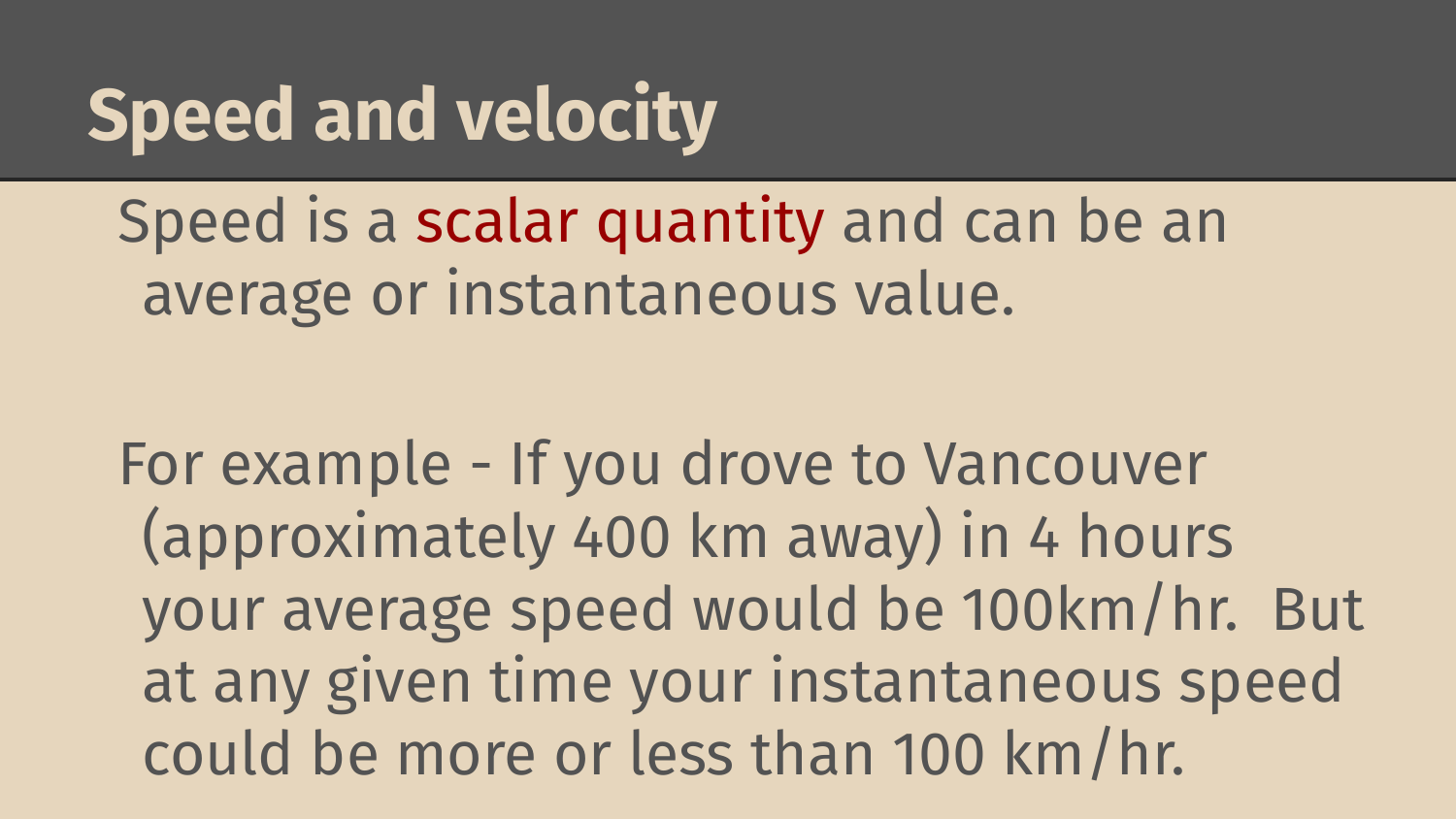

# Speed and velocity
Speed is a scalar quantity and can be an average or instantaneous value.

For example - If you drove to Vancouver (approximately 400 km away) in 4 hours your average speed would be 100km/hr.  But at any given time your instantaneous speed could be more or less than 100 km/hr.